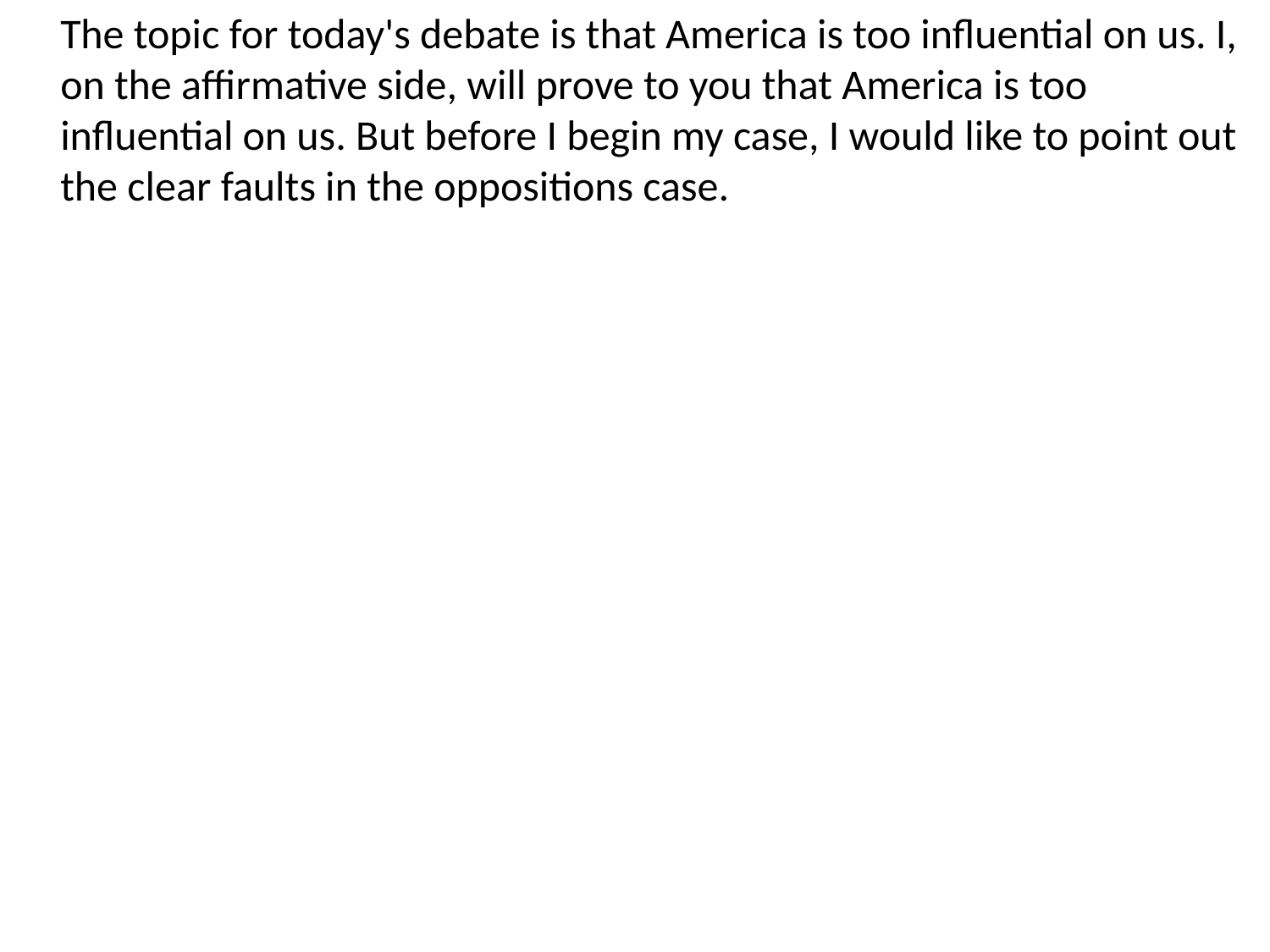

The topic for today's debate is that America is too influential on us. I, on the affirmative side, will prove to you that America is too influential on us. But before I begin my case, I would like to point out the clear faults in the oppositions case.